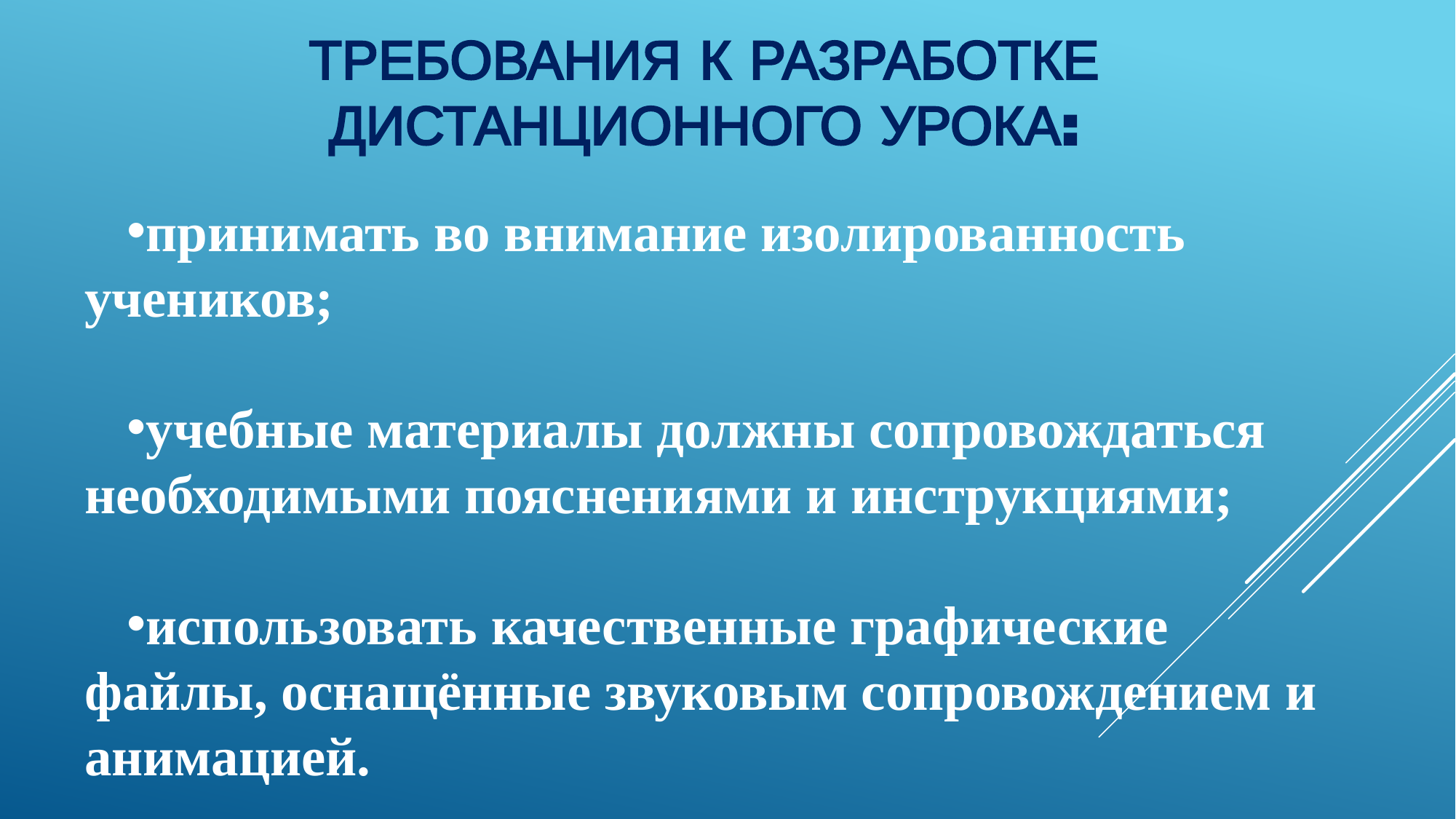

# Требования к разработке дистанционного урока:
принимать во внимание изолированность учеников;

учебные материалы должны сопровождаться необходимыми пояснениями и инструкциями;

использовать качественные графические файлы, оснащённые звуковым сопровождением и анимацией.